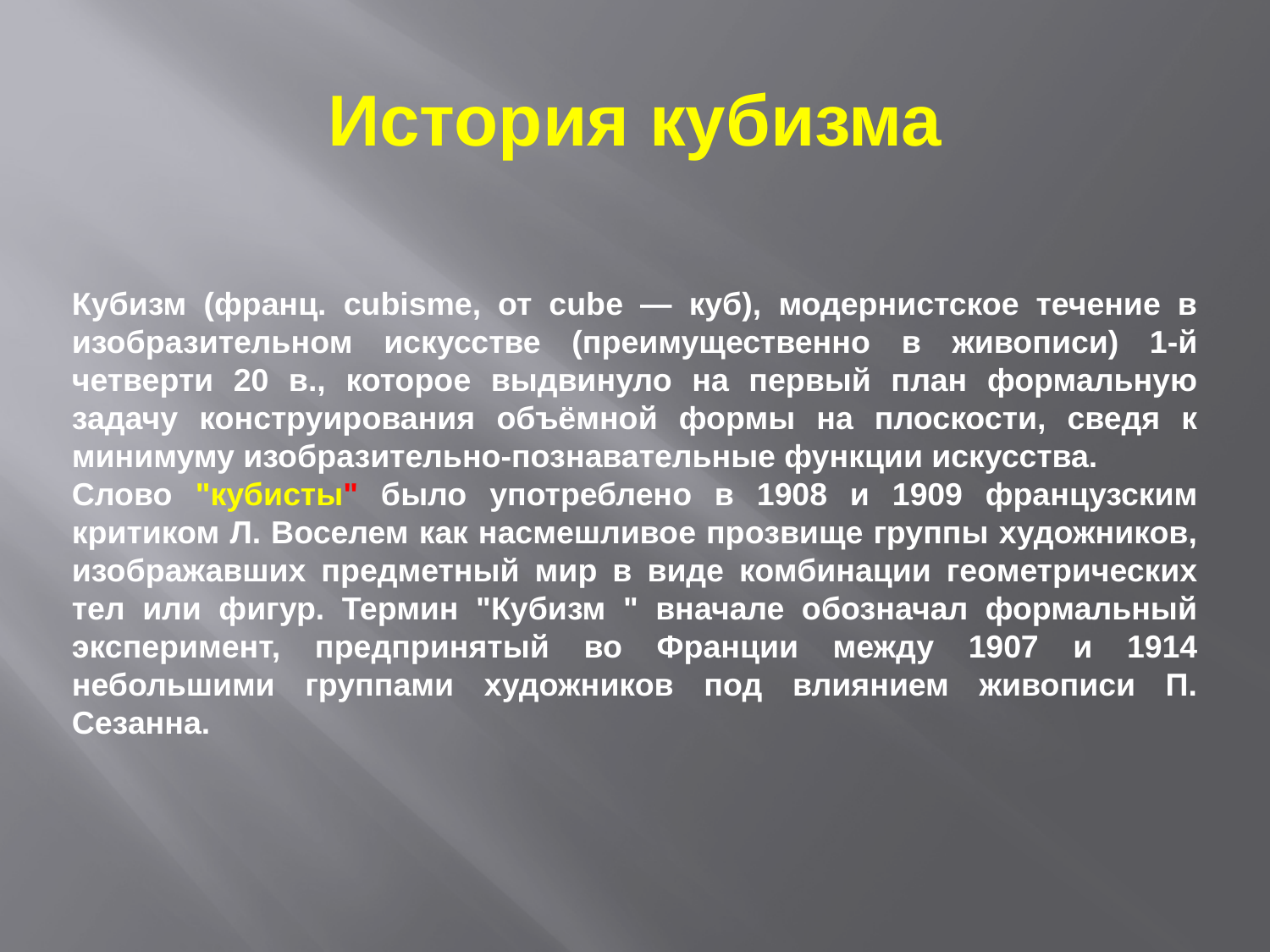

# История кубизма
Кубизм (франц. cubisme, от cube — куб), модернистское течение в изобразительном искусстве (преимущественно в живописи) 1-й четверти 20 в., которое выдвинуло на первый план формальную задачу конструирования объёмной формы на плоскости, сведя к минимуму изобразительно-познавательные функции искусства.
Слово "кубисты" было употреблено в 1908 и 1909 французским критиком Л. Воселем как насмешливое прозвище группы художников, изображавших предметный мир в виде комбинации геометрических тел или фигур. Термин "Кубизм " вначале обозначал формальный эксперимент, предпринятый во Франции между 1907 и 1914 небольшими группами художников под влиянием живописи П. Сезанна.